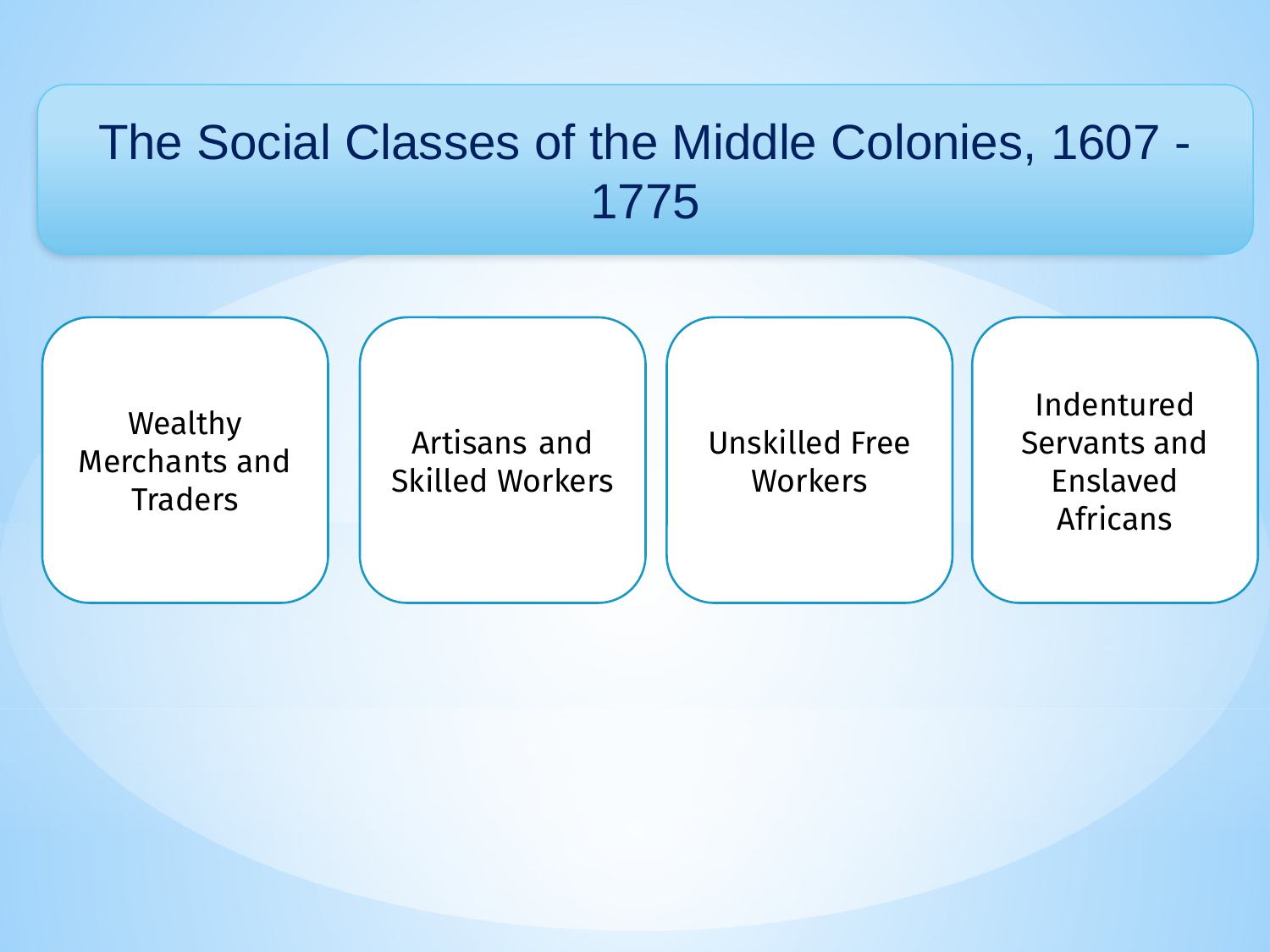

The Social Classes of the Middle Colonies, 1607 - 1775
Wealthy Merchants and Traders
Artisans	and Skilled Workers
Unskilled Free Workers
Indentured Servants and Enslaved Africans